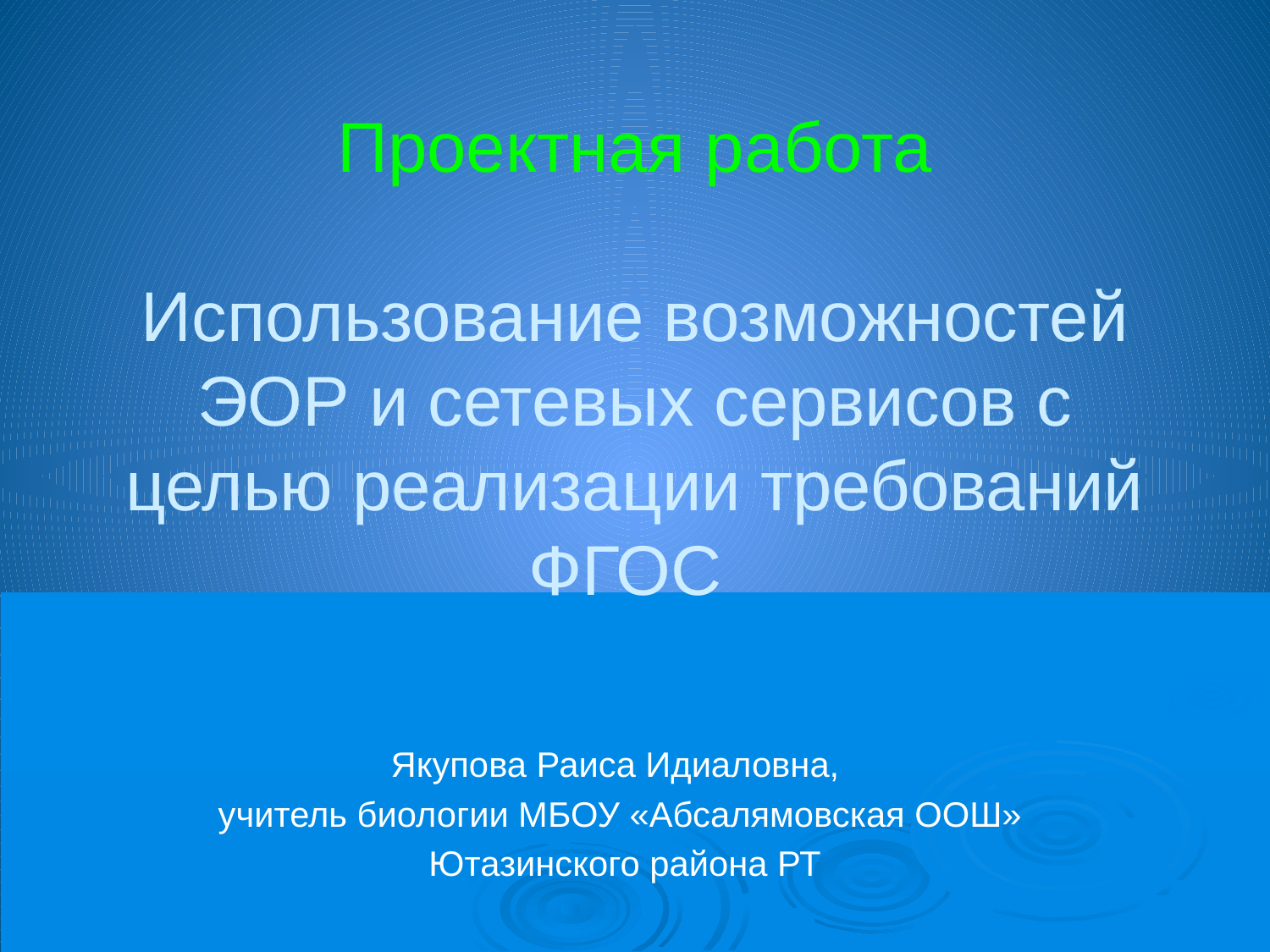

# Проектная работа Использование возможностей ЭОР и сетевых сервисов с целью реализации требований ФГОС
Якупова Раиса Идиаловна,
учитель биологии МБОУ «Абсалямовская ООШ»
 Ютазинского района РТ